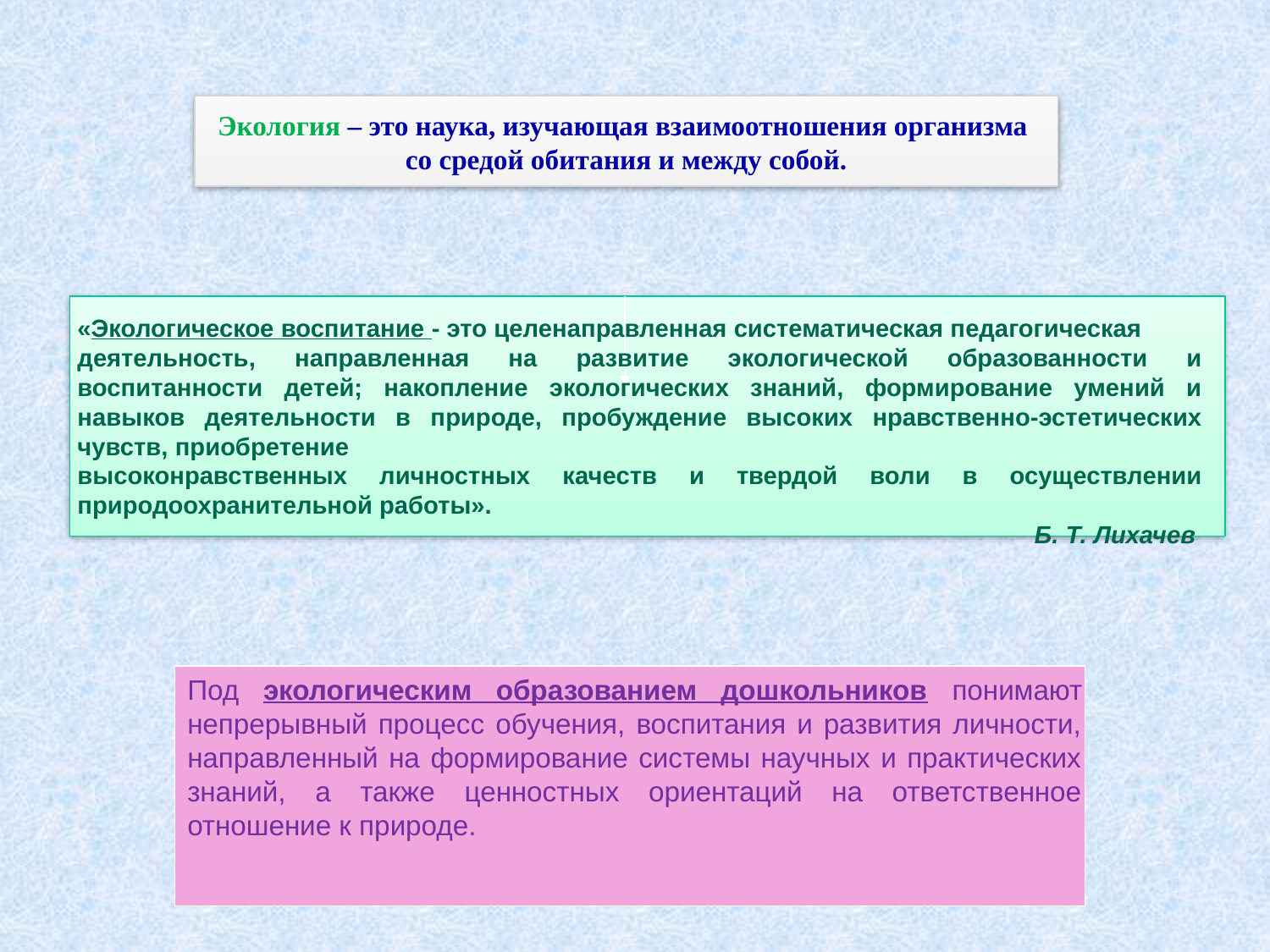

Экология – это наука, изучающая взаимоотношения организма
со средой обитания и между собой.

«Экологическое воспитание - это целенаправленная систематическая педагогическая
деятельность, направленная на развитие экологической образованности и воспитанности детей; накопление экологических знаний, формирование умений и навыков деятельности в природе, пробуждение высоких нравственно-эстетических чувств, приобретение
высоконравственных личностных качеств и твердой воли в осуществлении природоохранительной работы».
Б. Т. Лихачев

Под экологическим образованием дошкольников понимают непрерывный процесс обучения, воспитания и развития личности, направленный на формирование системы научных и практических знаний, а также ценностных ориентаций на ответственное отношение к природе.